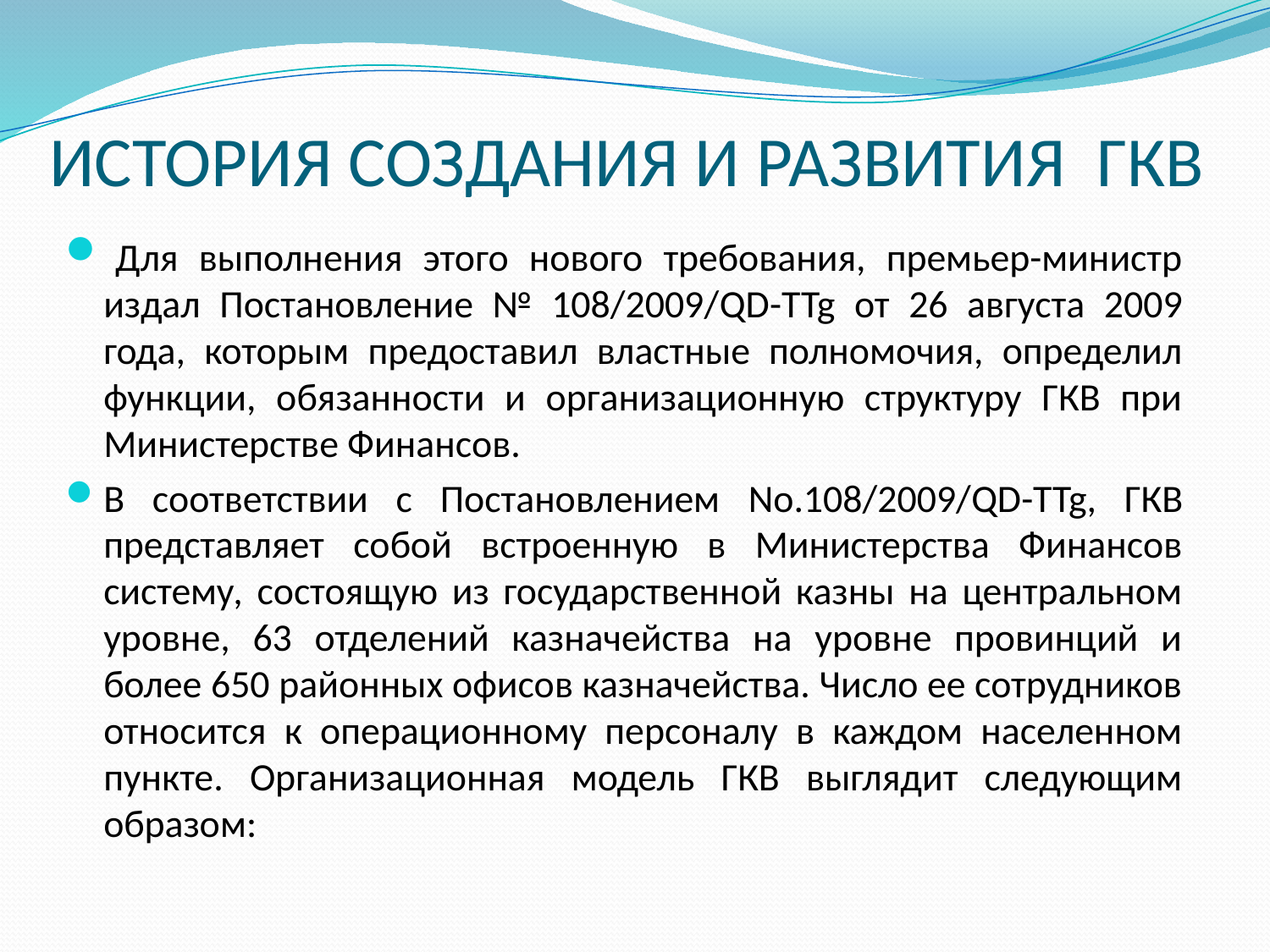

# ИСТОРИЯ СОЗДАНИЯ И РАЗВИТИЯ  ГКВ
 Для выполнения этого нового требования, премьер-министр издал Постановление № 108/2009/QD-TTg от 26 августа 2009 года, которым предоставил властные полномочия, определил функции, обязанности и организационную структуру ГКВ при Министерстве Финансов.
В соответствии с Постановлением No.108/2009/QD-TTg, ГКВ представляет собой встроенную в Министерства Финансов систему, состоящую из государственной казны на центральном уровне, 63 отделений казначейства на уровне провинций и более 650 районных офисов казначейства. Число ее сотрудников относится к операционному персоналу в каждом населенном пункте. Организационная модель ГКВ выглядит следующим образом: